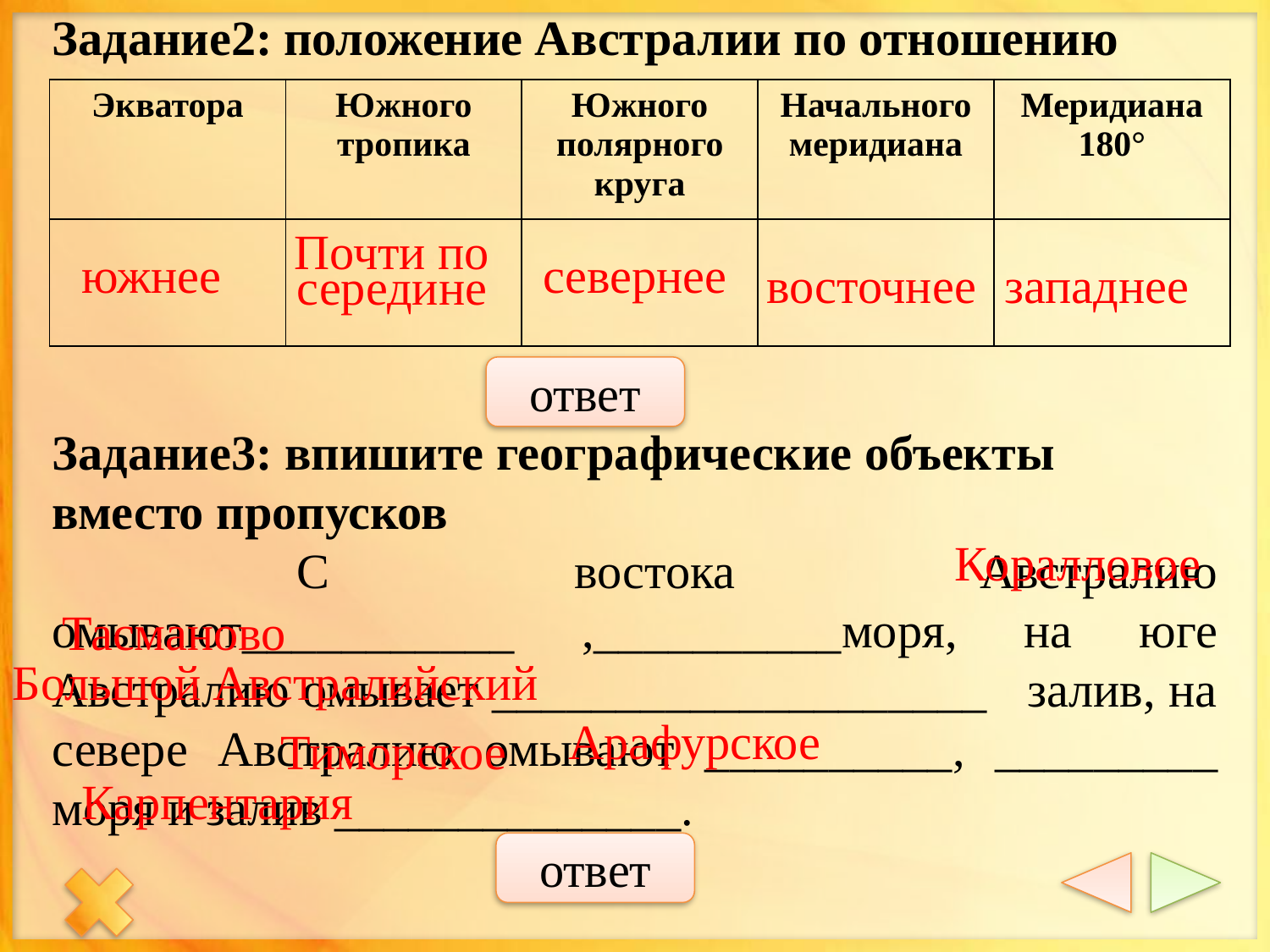

Задание2: положение Австралии по отношению

Задание3: впишите географические объекты  вместо пропусков
 С востока Австралию омывают___________ ,__________моря, на юге Австралию омывает ____________________   залив, на севере Австралию омывают __________, _________ моря и залив ______________.
| Экватора | Южного тропика | Южного полярного круга | Начального меридиана | Меридиана 180° |
| --- | --- | --- | --- | --- |
|  |  |  |  |  |
южнее
Почти по середине
севернее
восточнее
западнее
ответ
Коралловое
Тасманово
Большой Австралийский
Арафурское
Тиморское
Карпентария
ответ